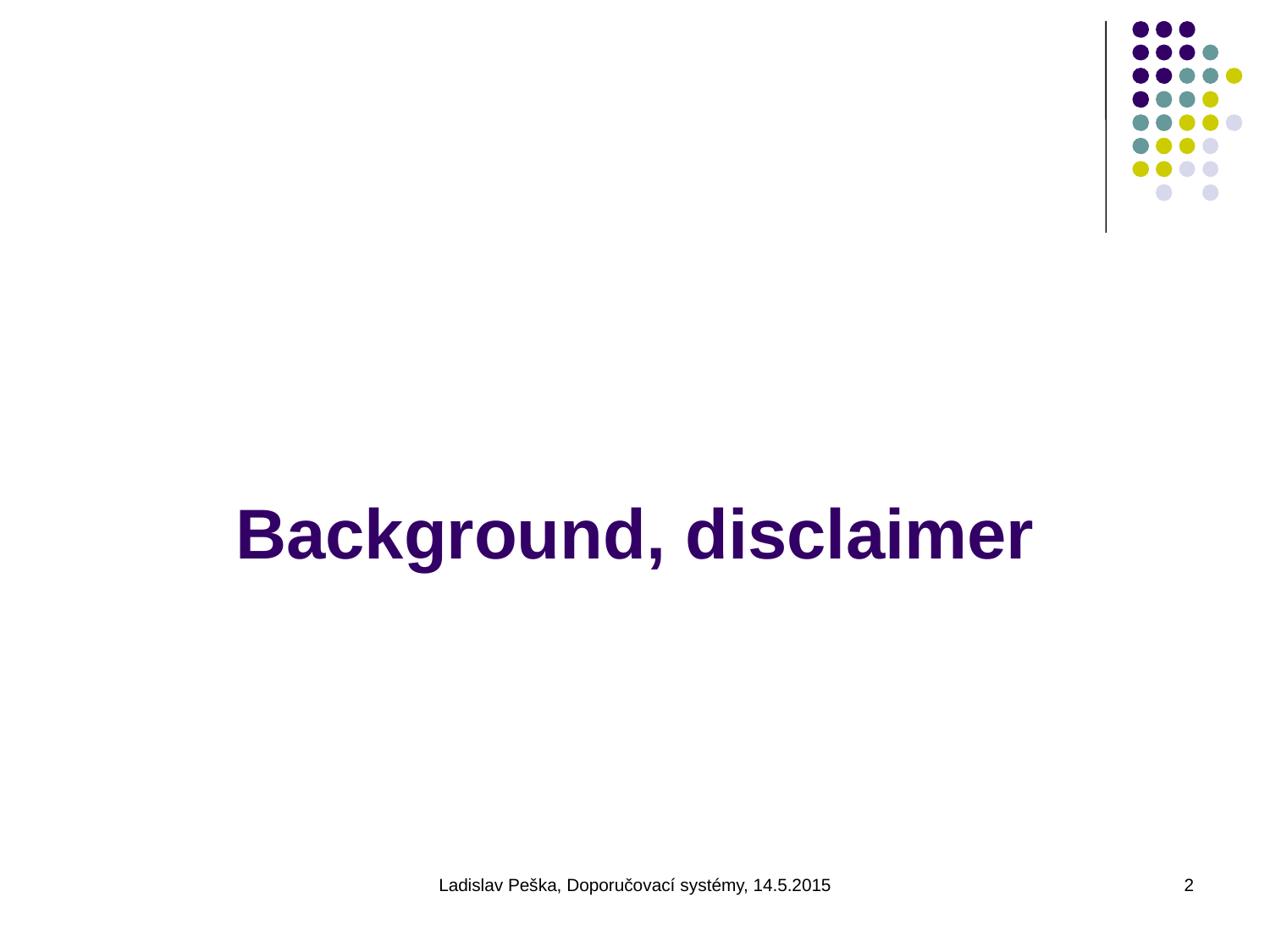

# Background, disclaimer
Ladislav Peška, Doporučovací systémy, 14.5.2015
2